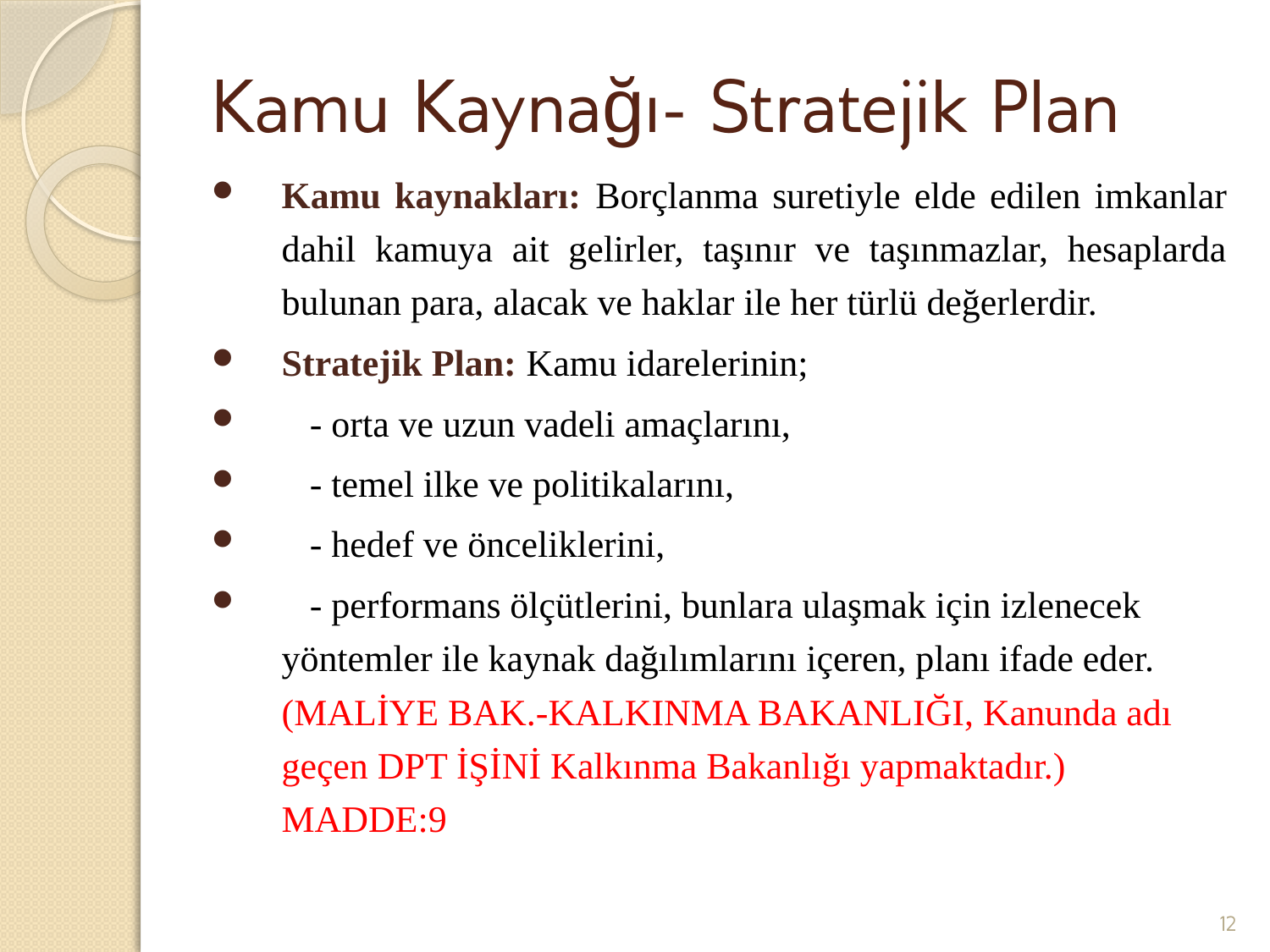

# Kamu Kaynağı- Stratejik Plan
Kamu kaynakları: Borçlanma suretiyle elde edilen imkanlar dahil kamuya ait gelirler, taşınır ve taşınmazlar, hesaplarda bulunan para, alacak ve haklar ile her türlü değerlerdir.
Stratejik Plan: Kamu idarelerinin;
   - orta ve uzun vadeli amaçlarını,
   - temel ilke ve politikalarını,
   - hedef ve önceliklerini,
   - performans ölçütlerini, bunlara ulaşmak için izlenecek yöntemler ile kaynak dağılımlarını içeren, planı ifade eder. (MALİYE BAK.-KALKINMA BAKANLIĞI, Kanunda adı geçen DPT İŞİNİ Kalkınma Bakanlığı yapmaktadır.) MADDE:9

12